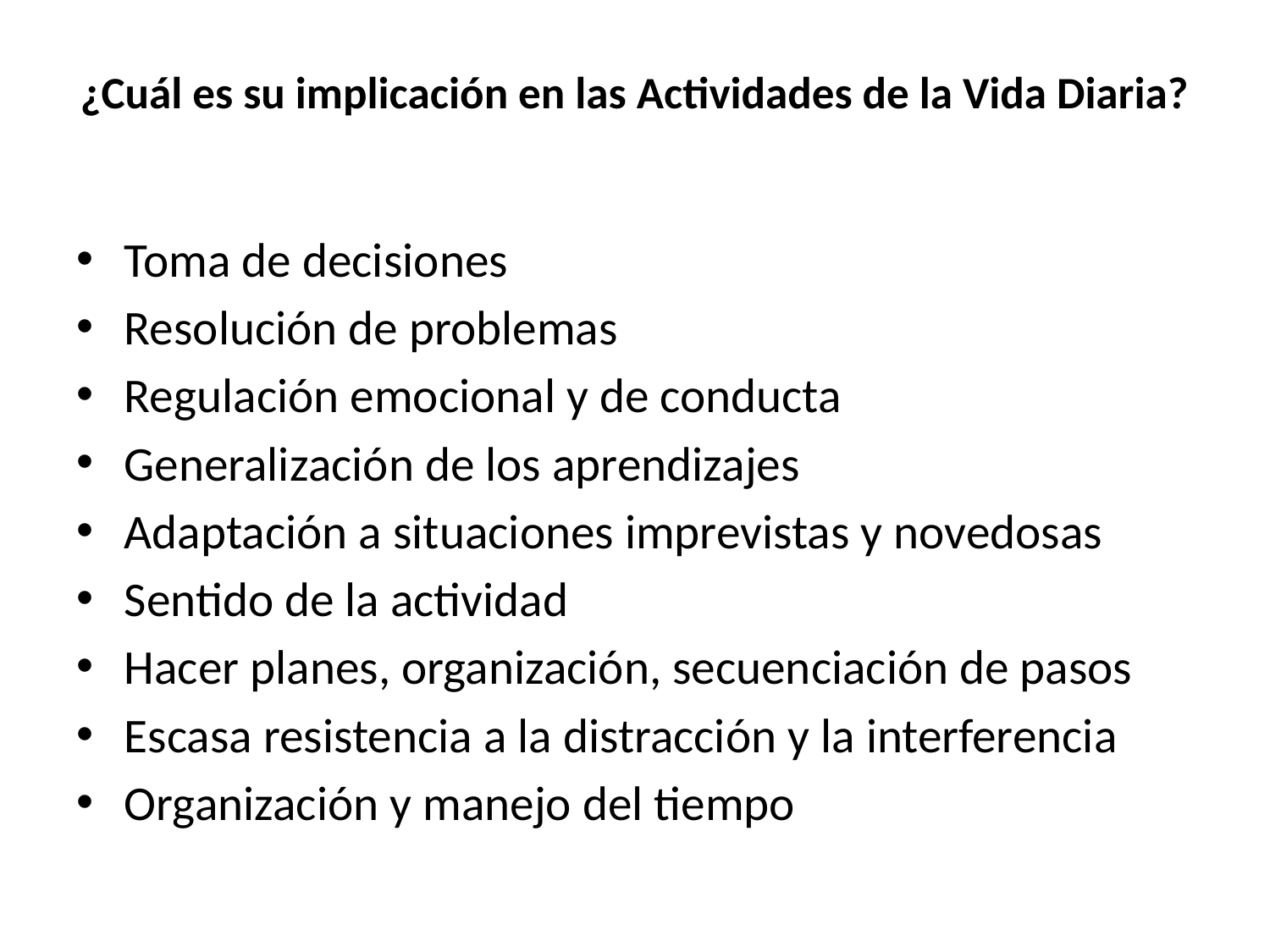

# ¿Cuál es su implicación en las Actividades de la Vida Diaria?
Toma de decisiones
Resolución de problemas
Regulación emocional y de conducta
Generalización de los aprendizajes
Adaptación a situaciones imprevistas y novedosas
Sentido de la actividad
Hacer planes, organización, secuenciación de pasos
Escasa resistencia a la distracción y la interferencia
Organización y manejo del tiempo